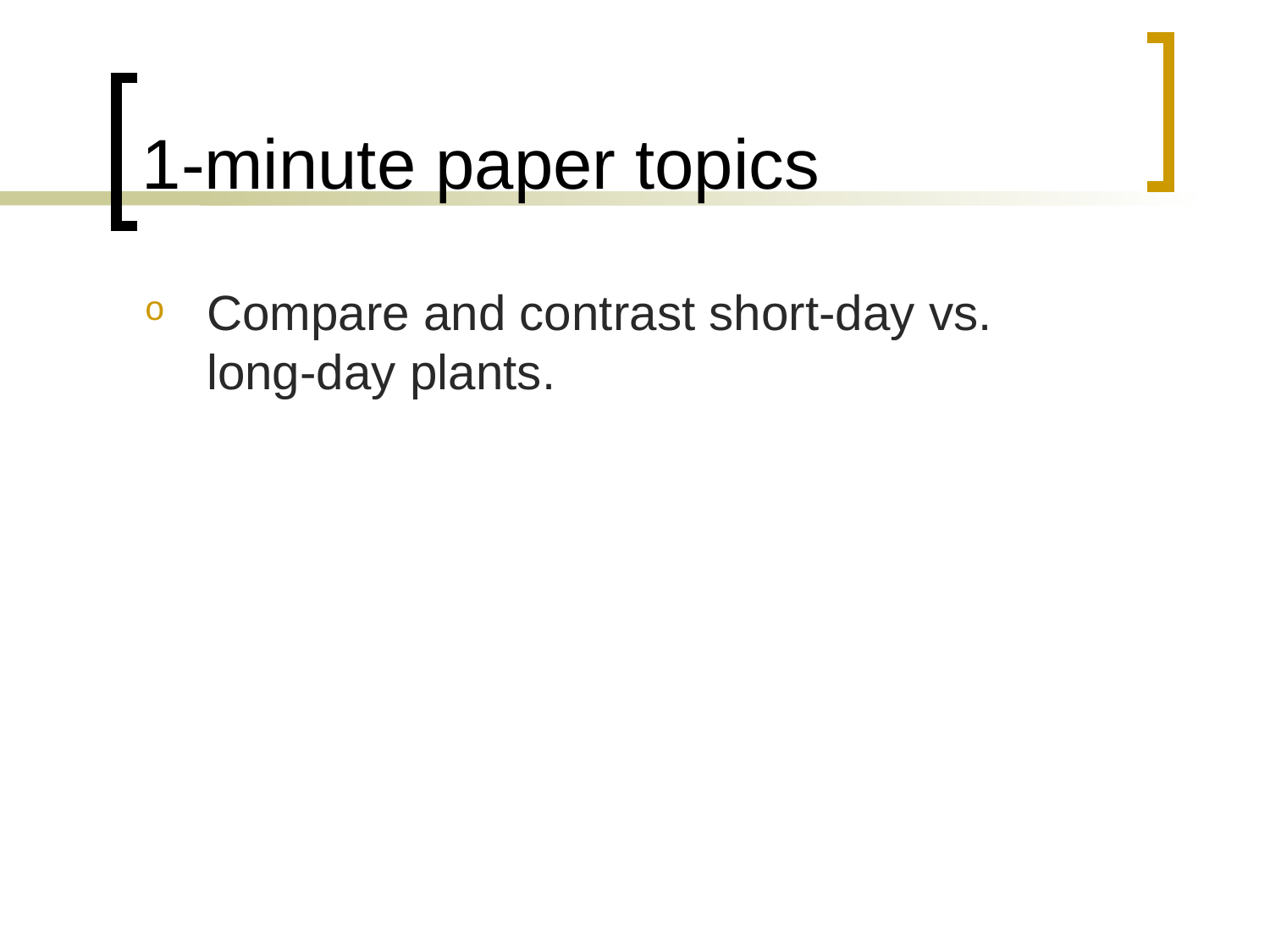

# 1-minute paper topics
Compare and contrast short-day vs.   long-day plants.